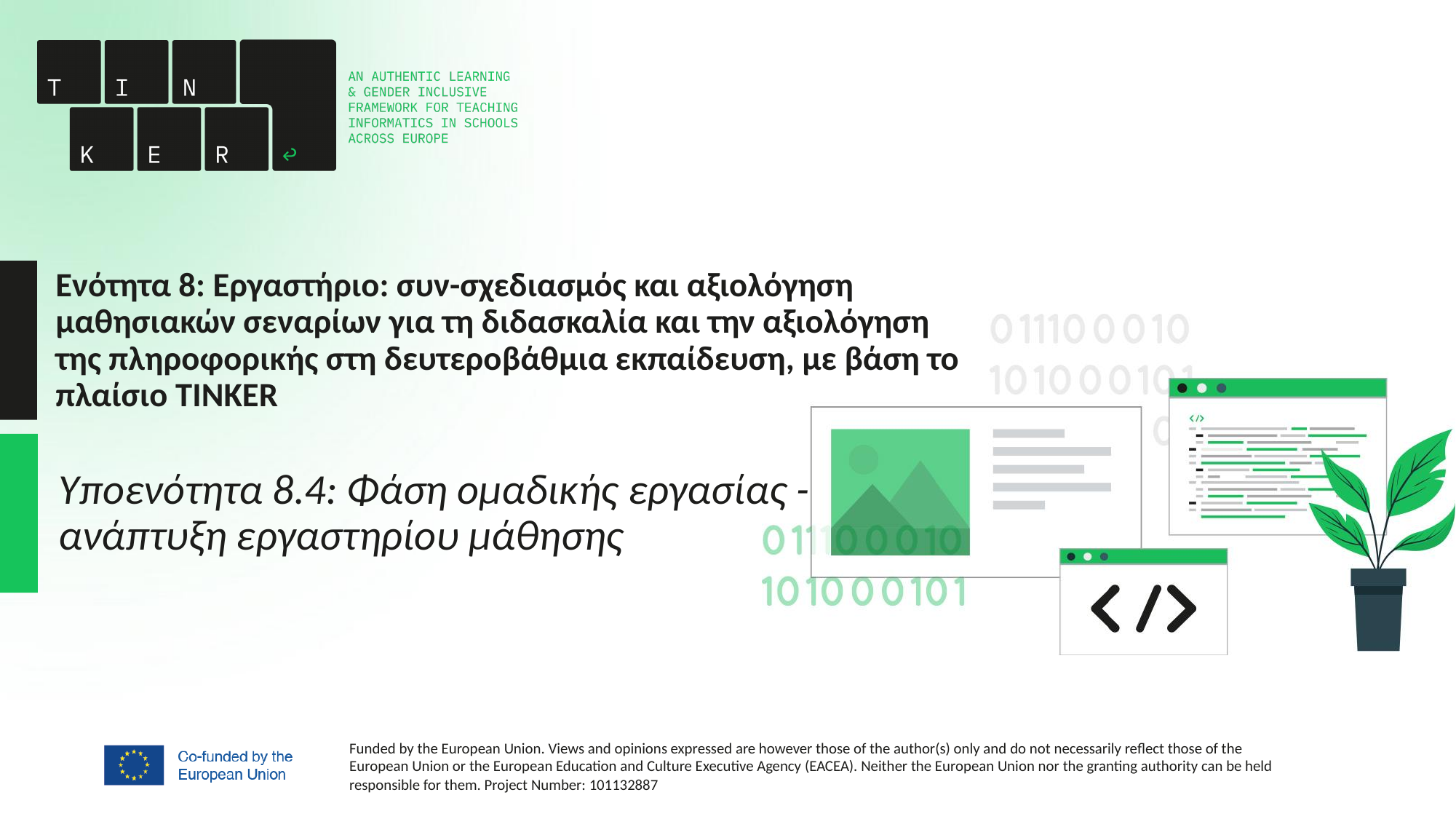

# Ενότητα 8: Εργαστήριο: συν-σχεδιασμός και αξιολόγηση μαθησιακών σεναρίων για τη διδασκαλία και την αξιολόγηση της πληροφορικής στη δευτεροβάθμια εκπαίδευση, με βάση το πλαίσιο TINKER
Υποενότητα 8.4: Φάση ομαδικής εργασίας - ανάπτυξη εργαστηρίου μάθησης